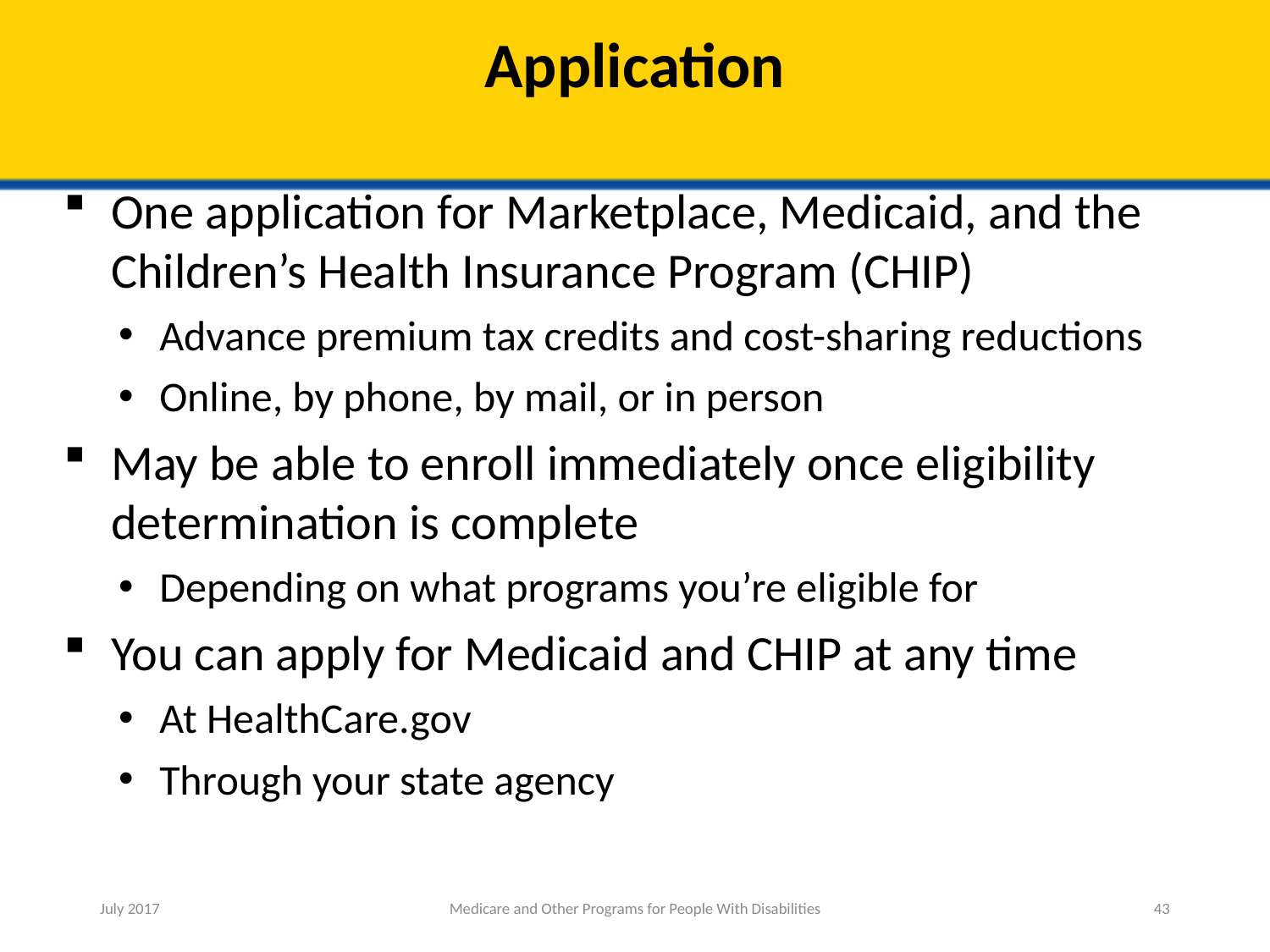

# Application
One application for Marketplace, Medicaid, and the Children’s Health Insurance Program (CHIP)
Advance premium tax credits and cost-sharing reductions
Online, by phone, by mail, or in person
May be able to enroll immediately once eligibility determination is complete
Depending on what programs you’re eligible for
You can apply for Medicaid and CHIP at any time
At HealthCare.gov
Through your state agency
July 2017
Medicare and Other Programs for People With Disabilities
43